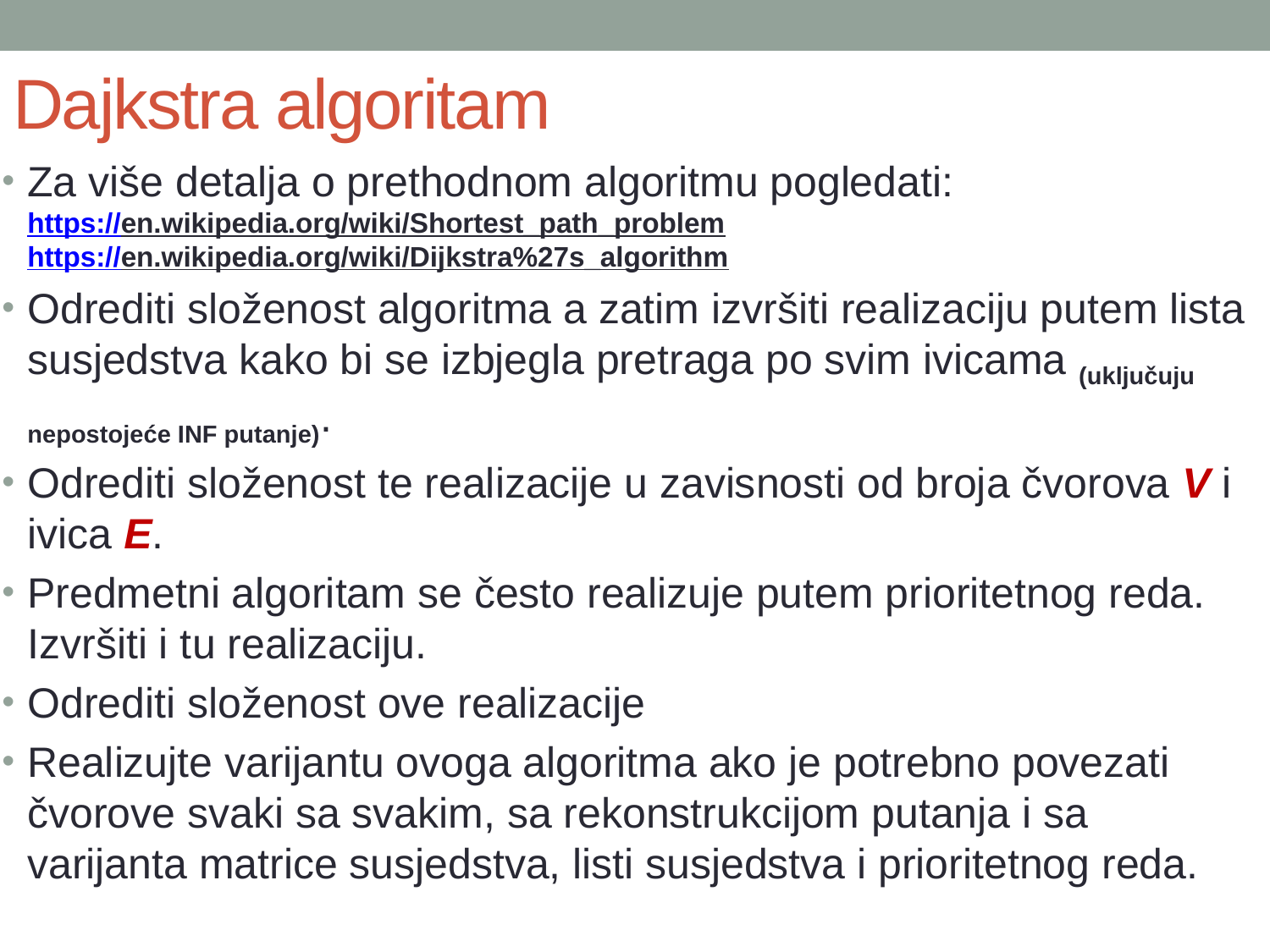

# Dajkstra algoritam
Za više detalja o prethodnom algoritmu pogledati:
https://en.wikipedia.org/wiki/Shortest_path_problem
https://en.wikipedia.org/wiki/Dijkstra%27s_algorithm
Odrediti složenost algoritma a zatim izvršiti realizaciju putem lista susjedstva kako bi se izbjegla pretraga po svim ivicama (uključuju nepostojeće INF putanje).
Odrediti složenost te realizacije u zavisnosti od broja čvorova V i ivica E.
Predmetni algoritam se često realizuje putem prioritetnog reda. Izvršiti i tu realizaciju.
Odrediti složenost ove realizacije
Realizujte varijantu ovoga algoritma ako je potrebno povezati čvorove svaki sa svakim, sa rekonstrukcijom putanja i sa varijanta matrice susjedstva, listi susjedstva i prioritetnog reda.